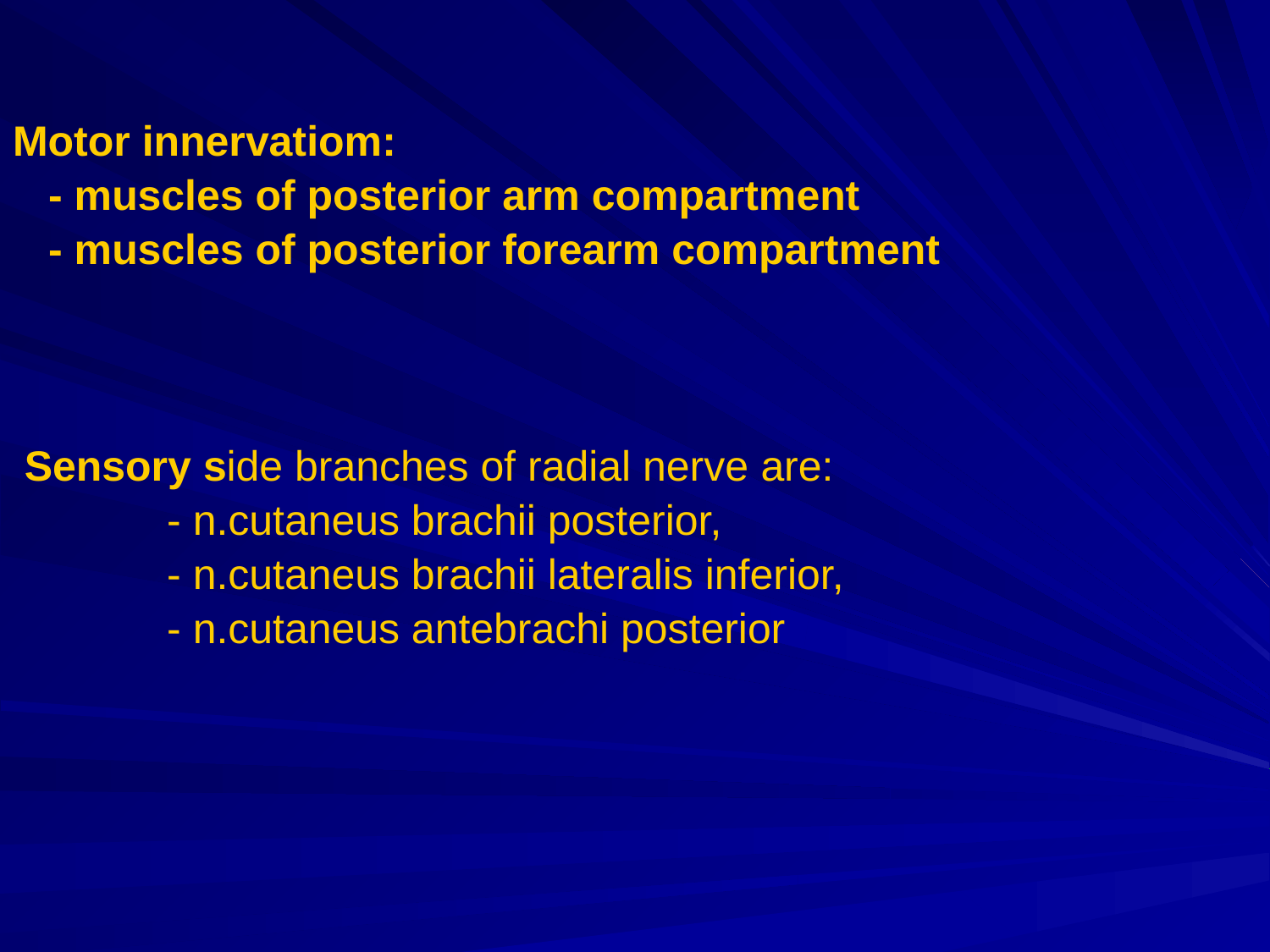

Motor innervatiom:
   - muscles of posterior arm compartment
   - muscles of posterior forearm compartment

 Sensory side branches of radial nerve are:
             - n.cutaneus brachii posterior,
             - n.cutaneus brachii lateralis inferior,
             - n.cutaneus antebrachi posterior